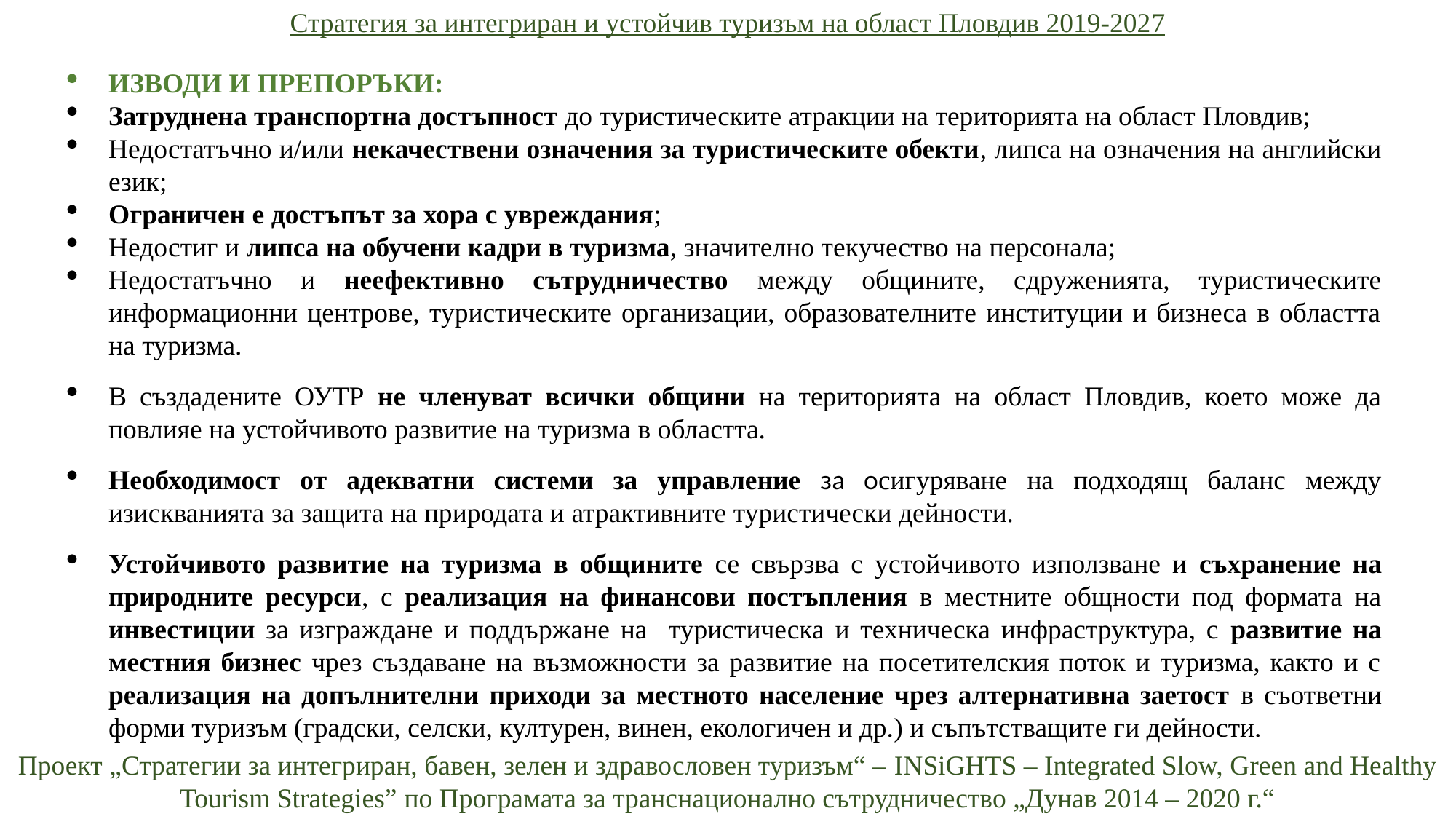

Стратегия за интегриран и устойчив туризъм на област Пловдив 2019-2027
ИЗВОДИ И ПРЕПОРЪКИ:
Затруднена транспортна достъпност до туристическите атракции на територията на област Пловдив;
Недостатъчно и/или некачествени означения за туристическите обекти, липса на означения на английски език;
Ограничен е достъпът за хора с увреждания;
Недостиг и липса на обучени кадри в туризма, значително текучество на персонала;
Недостатъчно и неефективно сътрудничество между общините, сдруженията, туристическите информационни центрове, туристическите организации, образователните институции и бизнеса в областта на туризма.
В създадените ОУТР не членуват всички общини на територията на област Пловдив, което може да повлияе на устойчивото развитие на туризма в областта.
Необходимост от адекватни системи за управление за осигуряване на подходящ баланс между изискванията за защита на природата и атрактивните туристически дейности.
Устойчивото развитие на туризма в общините се свързва с устойчивото използване и съхранение на природните ресурси, с реализация на финансови постъпления в местните общности под формата на инвестиции за изграждане и поддържане на  туристическа и техническа инфраструктура, с развитие на местния бизнес чрез създаване на възможности за развитие на посетителския поток и туризма, както и с реализация на допълнителни приходи за местното население чрез алтернативна заетост в съответни форми туризъм (градски, селски, културен, винен, екологичен и др.) и съпътстващите ги дейности.
Проект „Стратегии за интегриран, бавен, зелен и здравословен туризъм“ – INSiGHTS – Integrated Slow, Green and Healthy Tourism Strategies” по Програмата за транснационално сътрудничество „Дунав 2014 – 2020 г.“